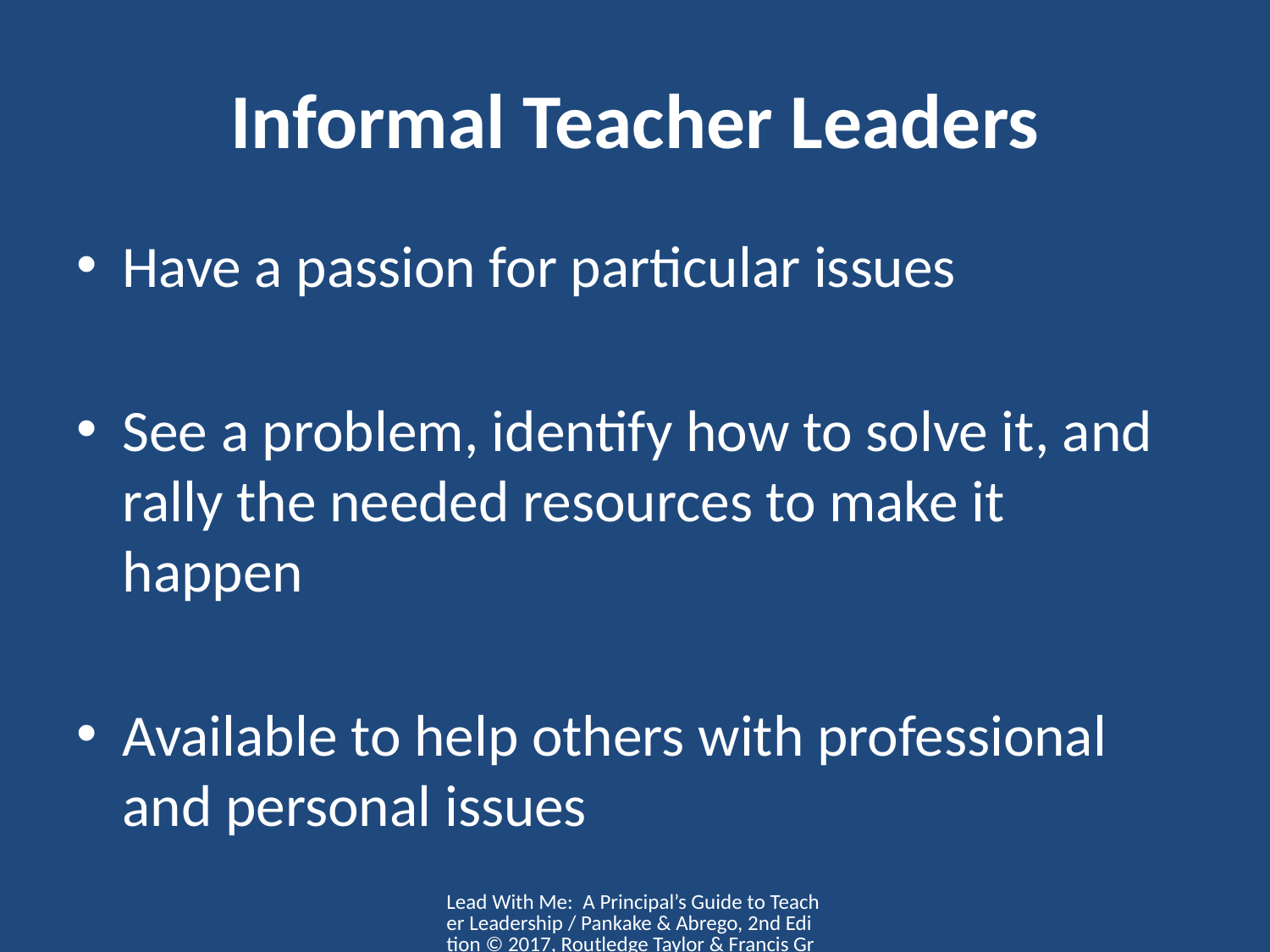

# Informal Teacher Leaders
Have a passion for particular issues

See a problem, identify how to solve it, and rally the needed resources to make it happen

Available to help others with professional and personal issues
Lead With Me:  A Principal’s Guide to Teacher Leadership / Pankake & Abrego, 2nd Edition © 2017, Routledge Taylor & Francis Group